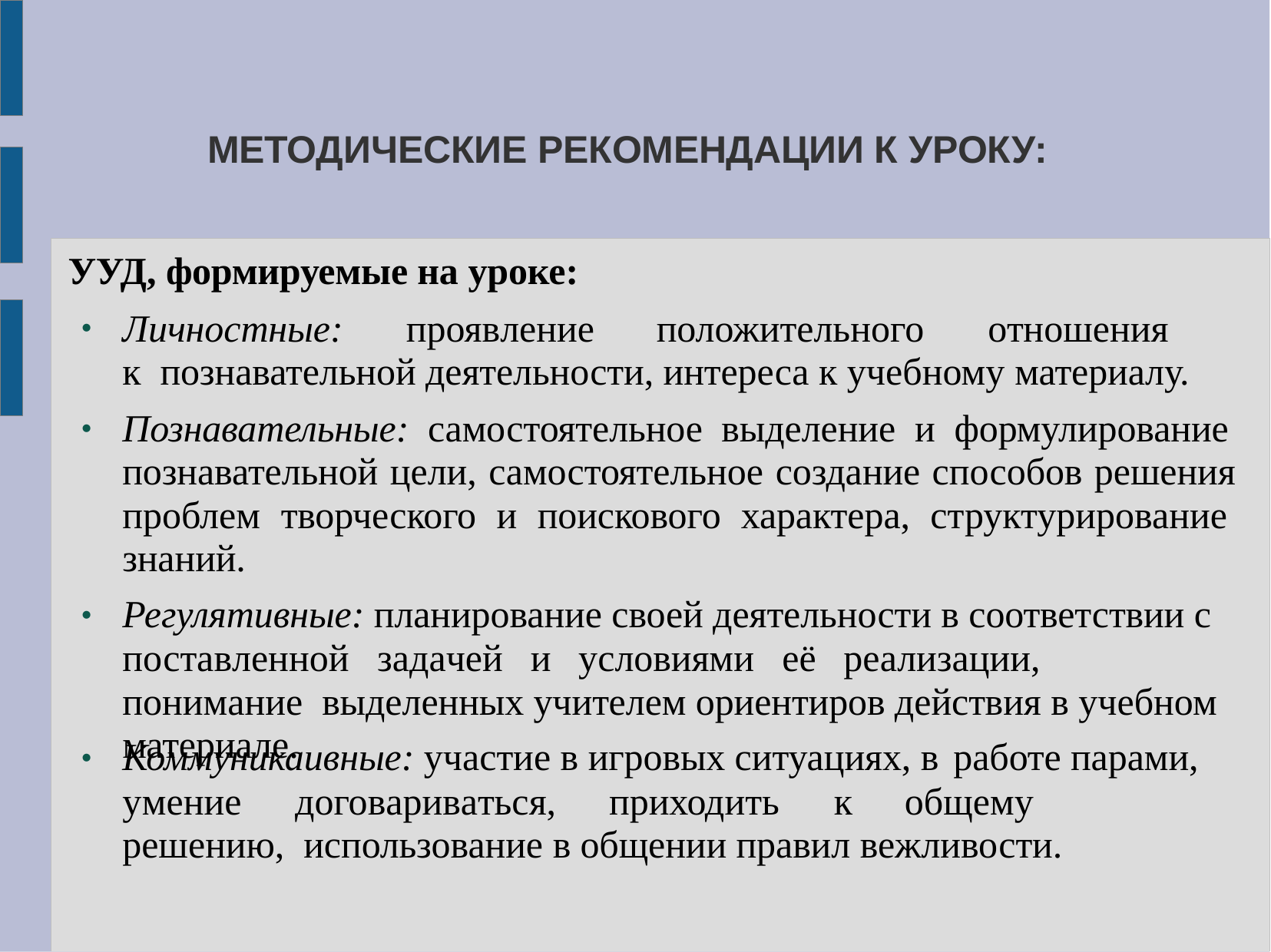

# МЕТОДИЧЕСКИЕ РЕКОМЕНДАЦИИ К УРОКУ:
УУД, формируемые на уроке:
Личностные:	проявление	положительного	отношения	к  познавательной деятельности, интереса к учебному материалу.
●
Познавательные: самостоятельное выделение и формулирование  познавательной цели, самостоятельное создание способов решения  проблем творческого и поискового характера, структурирование  знаний.
Регулятивные: планирование своей деятельности в соответствии с
●
●
поставленной	задачей	и	условиями	её	реализации,	понимание  выделенных учителем ориентиров действия в учебном материале.
Коммуникаивные: участие в игровых ситуациях, в работе парами,
●
умение	договариваться,	приходить	к	общему	решению,  использование в общении правил вежливости.